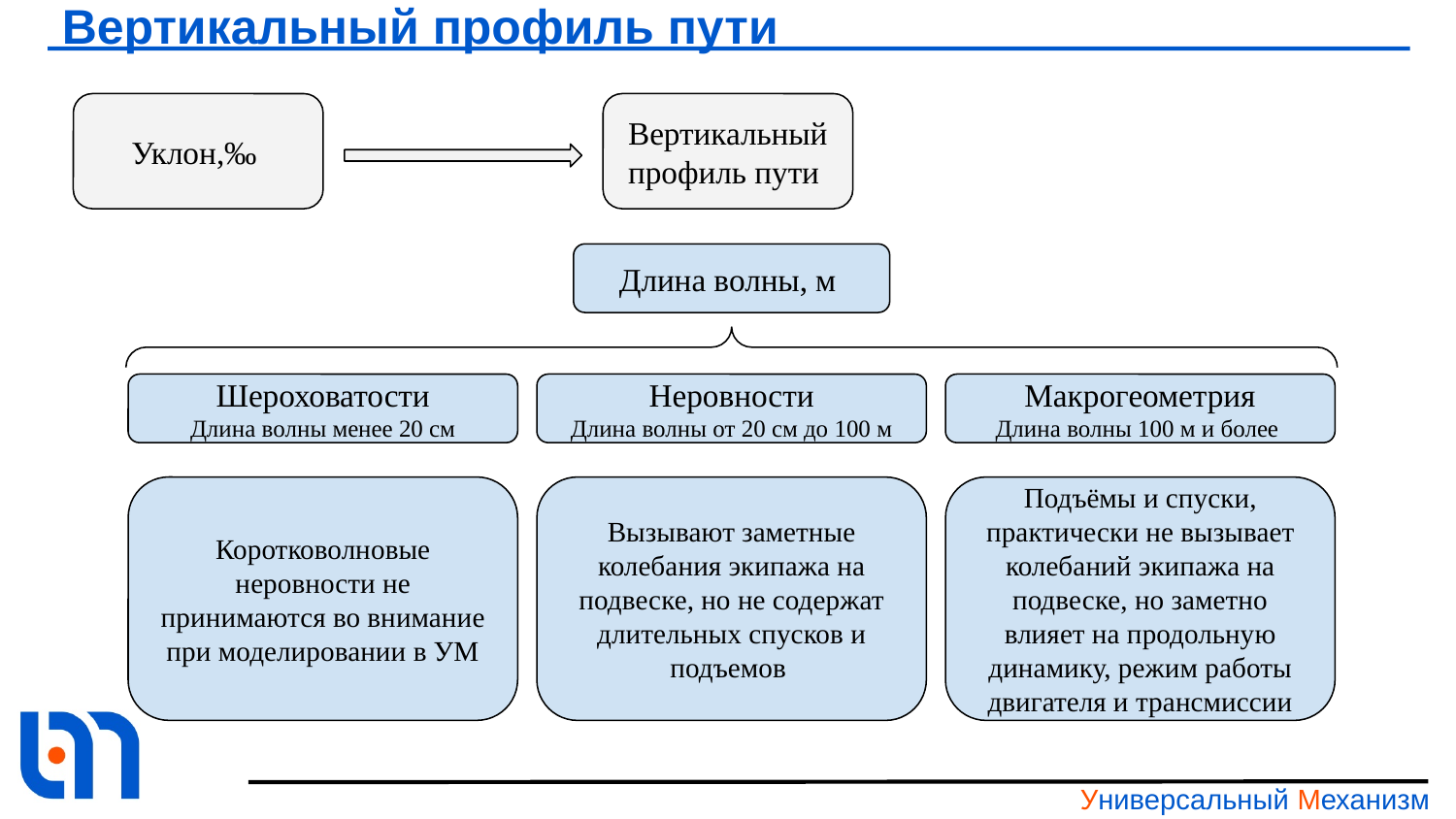

# Вертикальный профиль пути
Уклон,‰
Вертикальный профиль пути

Длина волны, м
Шероховатости
Длина волны менее 20 см
Неровности
Длина волны от 20 см до 100 м
Макрогеометрия
Длина волны 100 м и более
Коротковолновые неровности не принимаются во внимание при моделировании в УМ
Вызывают заметные колебания экипажа на подвеске, но не содержат длительных спусков и подъемов
Подъёмы и спуски, практически не вызывает колебаний экипажа на подвеске, но заметно влияет на продольную динамику, режим работы двигателя и трансмиссии